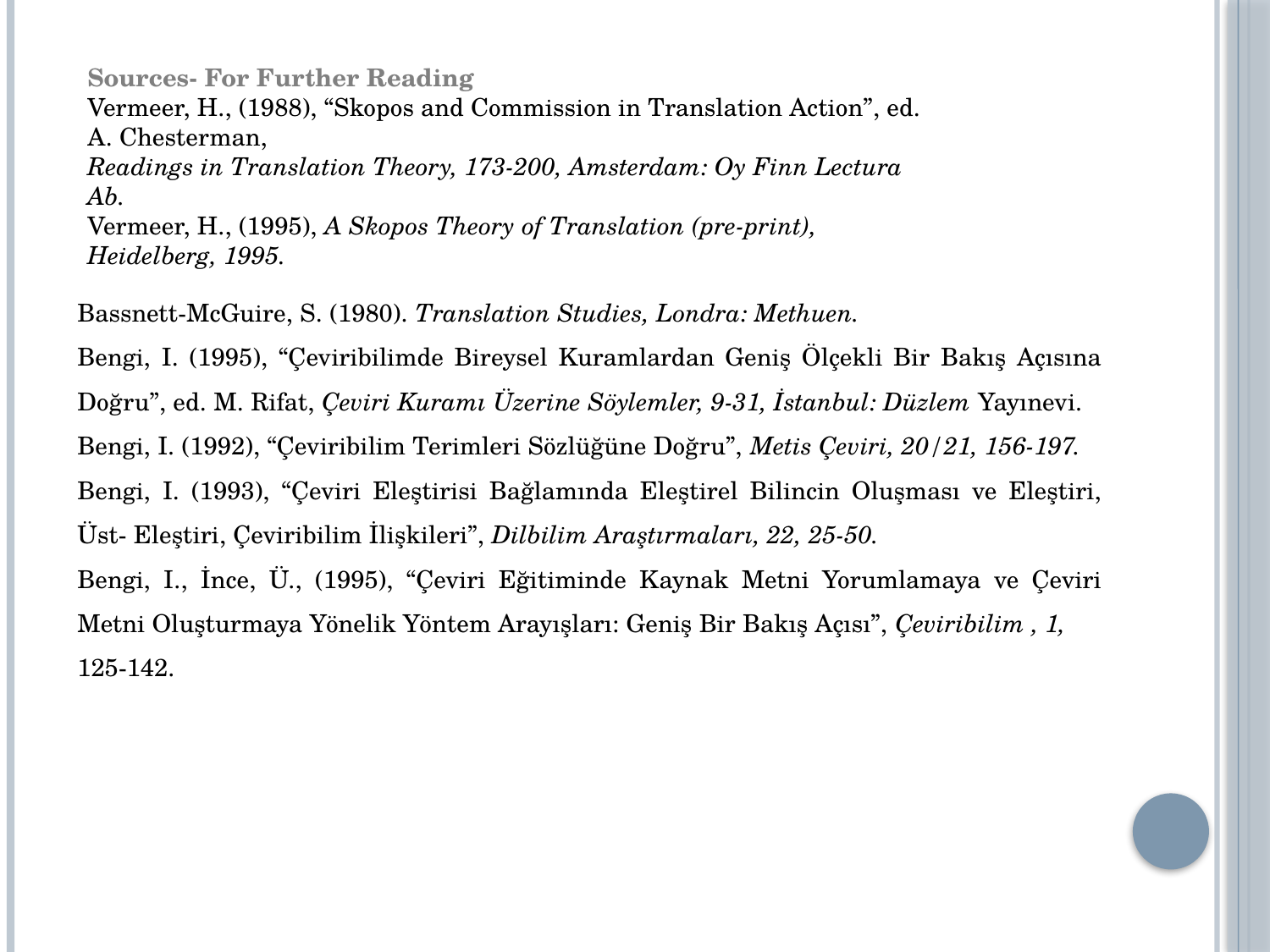

Sources- For Further Reading
Vermeer, H., (1988), “Skopos and Commission in Translation Action”, ed. A. Chesterman,
Readings in Translation Theory, 173-200, Amsterdam: Oy Finn Lectura Ab.
Vermeer, H., (1995), A Skopos Theory of Translation (pre-print), Heidelberg, 1995.

Bassnett-McGuire, S. (1980). Translation Studies, Londra: Methuen.
Bengi, I. (1995), “Çeviribilimde Bireysel Kuramlardan Geniş Ölçekli Bir Bakış Açısına Doğru”, ed. M. Rifat, Çeviri Kuramı Üzerine Söylemler, 9-31, İstanbul: Düzlem Yayınevi.
Bengi, I. (1992), “Çeviribilim Terimleri Sözlüğüne Doğru”, Metis Çeviri, 20/21, 156-197.
Bengi, I. (1993), “Çeviri Eleştirisi Bağlamında Eleştirel Bilincin Oluşması ve Eleştiri, Üst- Eleştiri, Çeviribilim İlişkileri”, Dilbilim Araştırmaları, 22, 25-50.
Bengi, I., İnce, Ü., (1995), “Çeviri Eğitiminde Kaynak Metni Yorumlamaya ve Çeviri Metni Oluşturmaya Yönelik Yöntem Arayışları: Geniş Bir Bakış Açısı”, Çeviribilim , 1,
125-142.